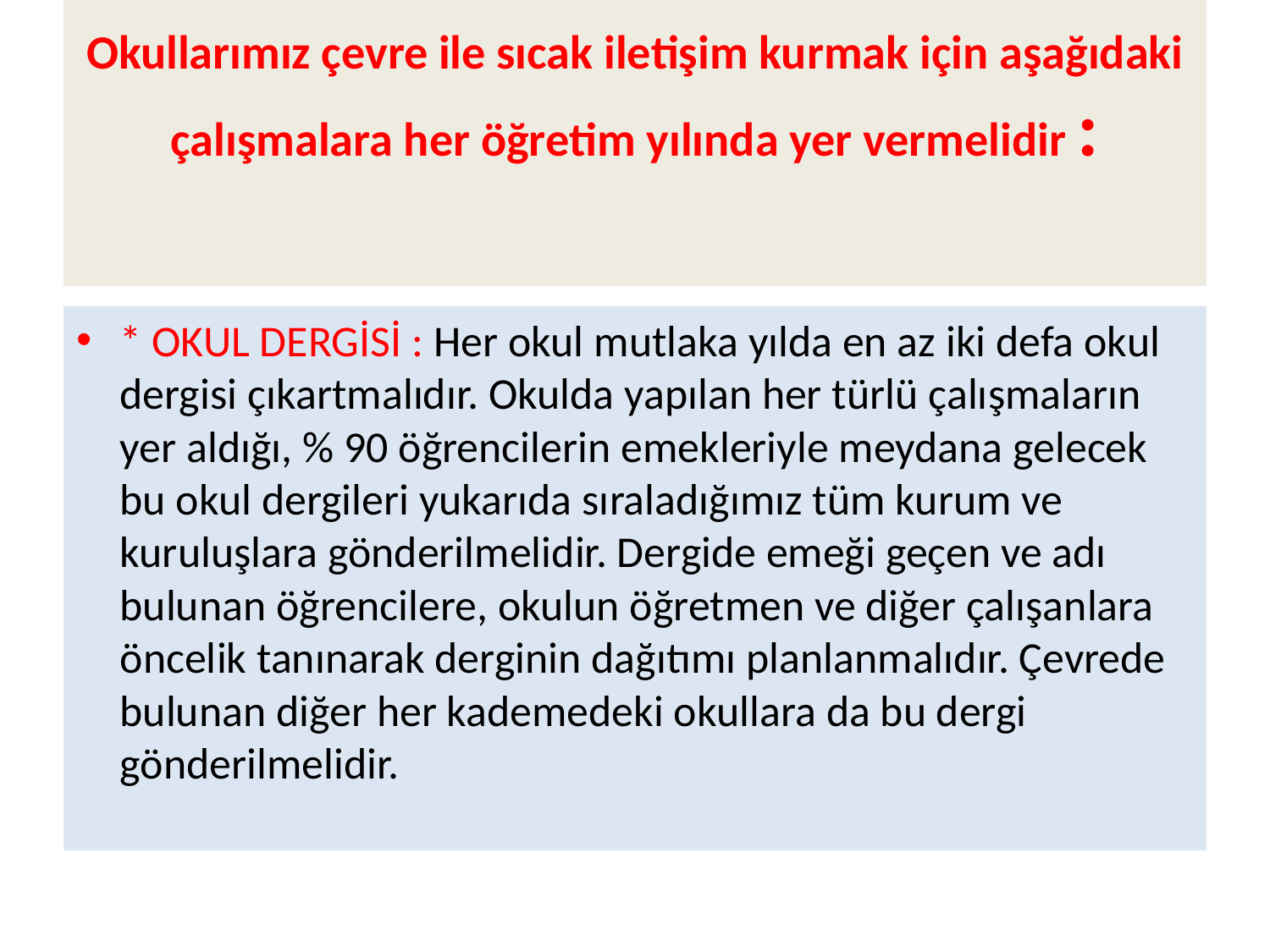

# Okullarımız çevre ile sıcak iletişim kurmak için aşağıdaki çalışmalara her öğretim yılında yer vermelidir :
* OKUL DERGİSİ : Her okul mutlaka yılda en az iki defa okul dergisi çıkartmalıdır. Okulda yapılan her türlü çalışmaların yer aldığı, % 90 öğrencilerin emekleriyle meydana gelecek bu okul dergileri yukarıda sıraladığımız tüm kurum ve kuruluşlara gönderilmelidir. Dergide emeği geçen ve adı bulunan öğrencilere, okulun öğretmen ve diğer çalışanlara öncelik tanınarak derginin dağıtımı planlanmalıdır. Çevrede bulunan diğer her kademedeki okullara da bu dergi gönderilmelidir.